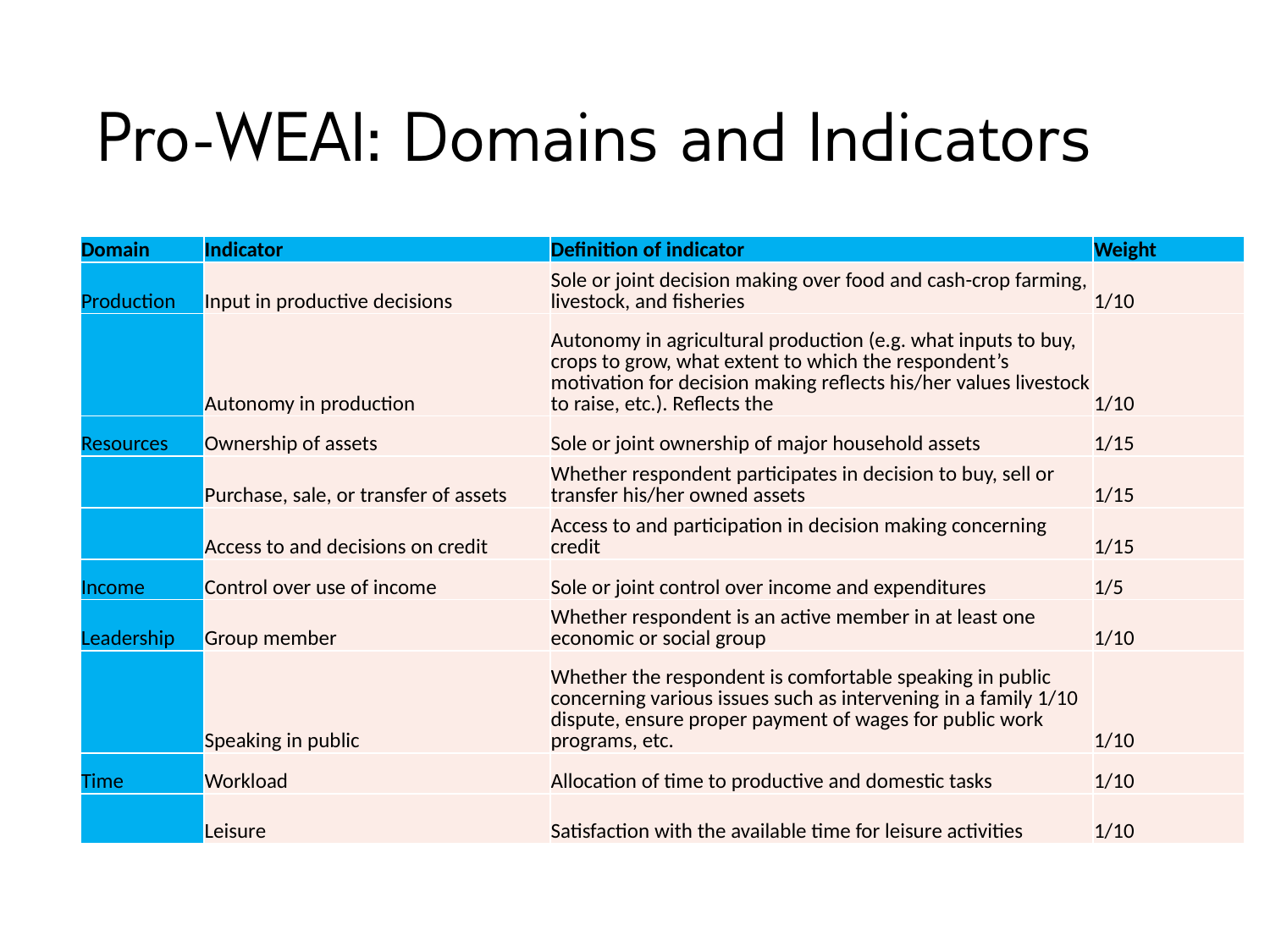

Pro-WEAI: Domains and Indicators
| Domain | Indicator | Definition of indicator | Weight |
| --- | --- | --- | --- |
| Production | Input in productive decisions | Sole or joint decision making over food and cash-crop farming, livestock, and fisheries | 1/10 |
|  | Autonomy in production | Autonomy in agricultural production (e.g. what inputs to buy, crops to grow, what extent to which the respondent’s motivation for decision making reflects his/her values livestock to raise, etc.). Reflects the | 1/10 |
| Resources | Ownership of assets | Sole or joint ownership of major household assets | 1/15 |
|  | Purchase, sale, or transfer of assets | Whether respondent participates in decision to buy, sell or transfer his/her owned assets | 1/15 |
|  | Access to and decisions on credit | Access to and participation in decision making concerning credit | 1/15 |
| Income | Control over use of income | Sole or joint control over income and expenditures | 1/5 |
| Leadership | Group member | Whether respondent is an active member in at least one economic or social group | 1/10 |
|  | Speaking in public | Whether the respondent is comfortable speaking in public concerning various issues such as intervening in a family 1/10 dispute, ensure proper payment of wages for public work programs, etc. | 1/10 |
| Time | Workload | Allocation of time to productive and domestic tasks | 1/10 |
|  | Leisure | Satisfaction with the available time for leisure activities | 1/10 |